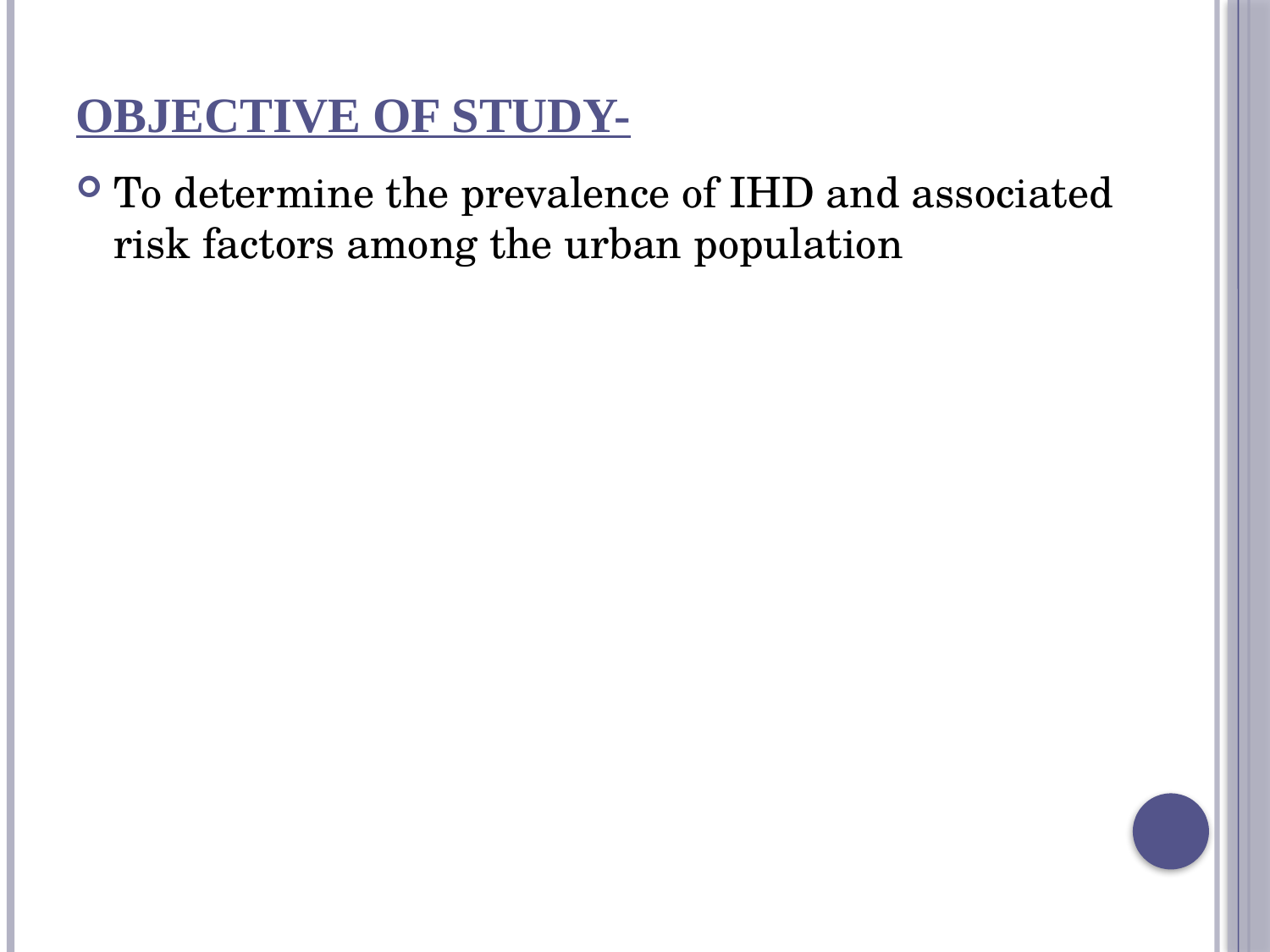

# Objective Of Study-
To determine the prevalence of IHD and associated risk factors among the urban population